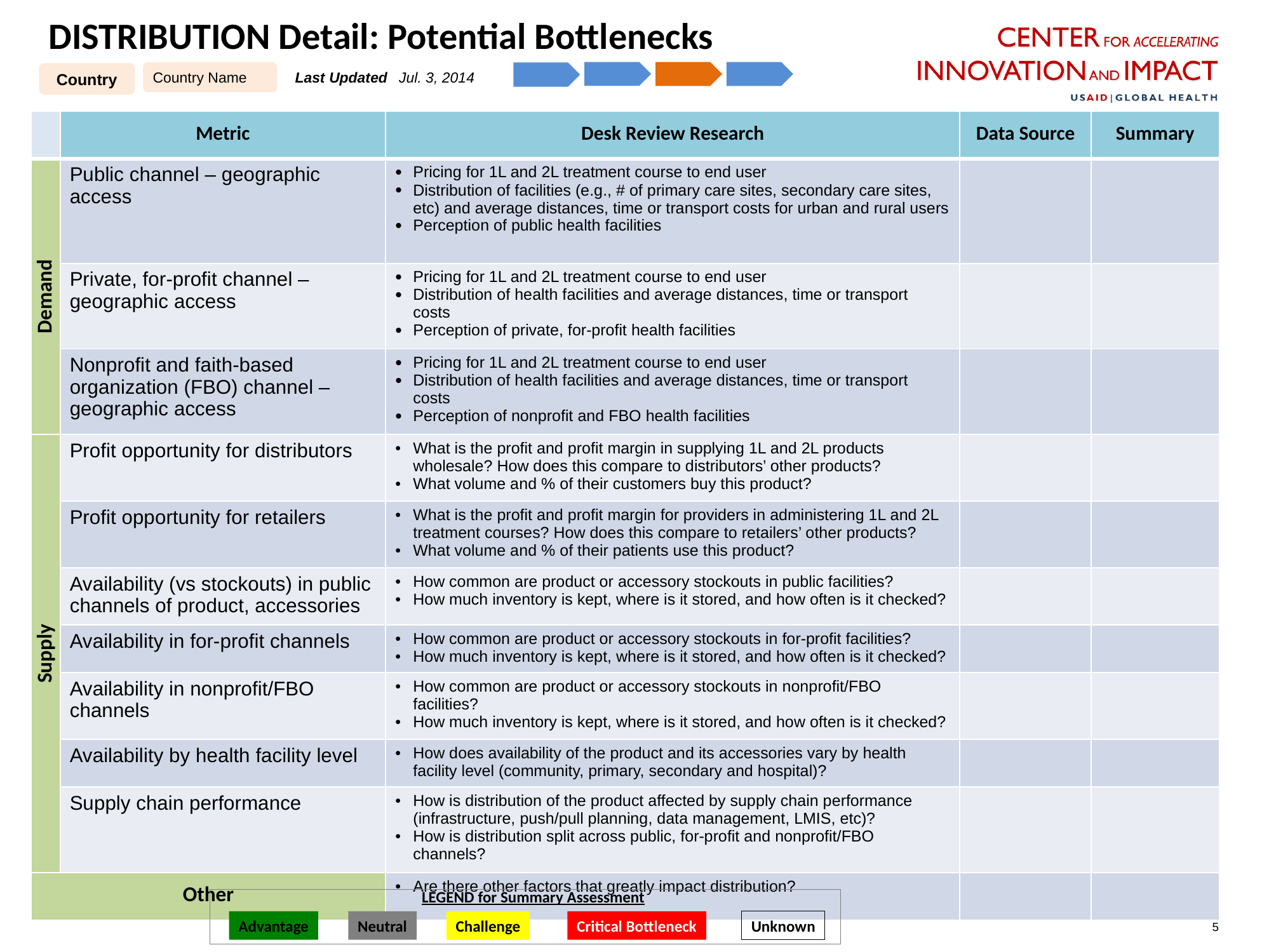

DISTRIBUTION Detail: Potential Bottlenecks

Country Name
Last Updated
Jul. 3, 2014

Country
|  | Metric | Desk Review Research | Data Source | Summary |
| --- | --- | --- | --- | --- |
| Demand | Public channel – geographic access | Pricing for 1L and 2L treatment course to end user Distribution of facilities (e.g., # of primary care sites, secondary care sites, etc) and average distances, time or transport costs for urban and rural users Perception of public health facilities |  |  |
|  | Private, for-profit channel – geographic access | Pricing for 1L and 2L treatment course to end user Distribution of health facilities and average distances, time or transport costs Perception of private, for-profit health facilities |  |  |
|  | Nonprofit and faith-based organization (FBO) channel – geographic access | Pricing for 1L and 2L treatment course to end user Distribution of health facilities and average distances, time or transport costs Perception of nonprofit and FBO health facilities |  |  |
| Supply | Profit opportunity for distributors | What is the profit and profit margin in supplying 1L and 2L products wholesale? How does this compare to distributors’ other products? What volume and % of their customers buy this product? |  |  |
|  | Profit opportunity for retailers | What is the profit and profit margin for providers in administering 1L and 2L treatment courses? How does this compare to retailers’ other products? What volume and % of their patients use this product? |  |  |
|  | Availability (vs stockouts) in public channels of product, accessories | How common are product or accessory stockouts in public facilities? How much inventory is kept, where is it stored, and how often is it checked? |  |  |
|  | Availability in for-profit channels | How common are product or accessory stockouts in for-profit facilities? How much inventory is kept, where is it stored, and how often is it checked? |  |  |
|  | Availability in nonprofit/FBO channels | How common are product or accessory stockouts in nonprofit/FBO facilities? How much inventory is kept, where is it stored, and how often is it checked? |  |  |
|  | Availability by health facility level | How does availability of the product and its accessories vary by health facility level (community, primary, secondary and hospital)? |  |  |
|  | Supply chain performance | How is distribution of the product affected by supply chain performance (infrastructure, push/pull planning, data management, LMIS, etc)? How is distribution split across public, for-profit and nonprofit/FBO channels? |  |  |
| Other |  | Are there other factors that greatly impact distribution? |  |  |
LEGEND for Summary Assessment

Advantage
Neutral
Challenge
Critical Bottleneck
Unknown
5